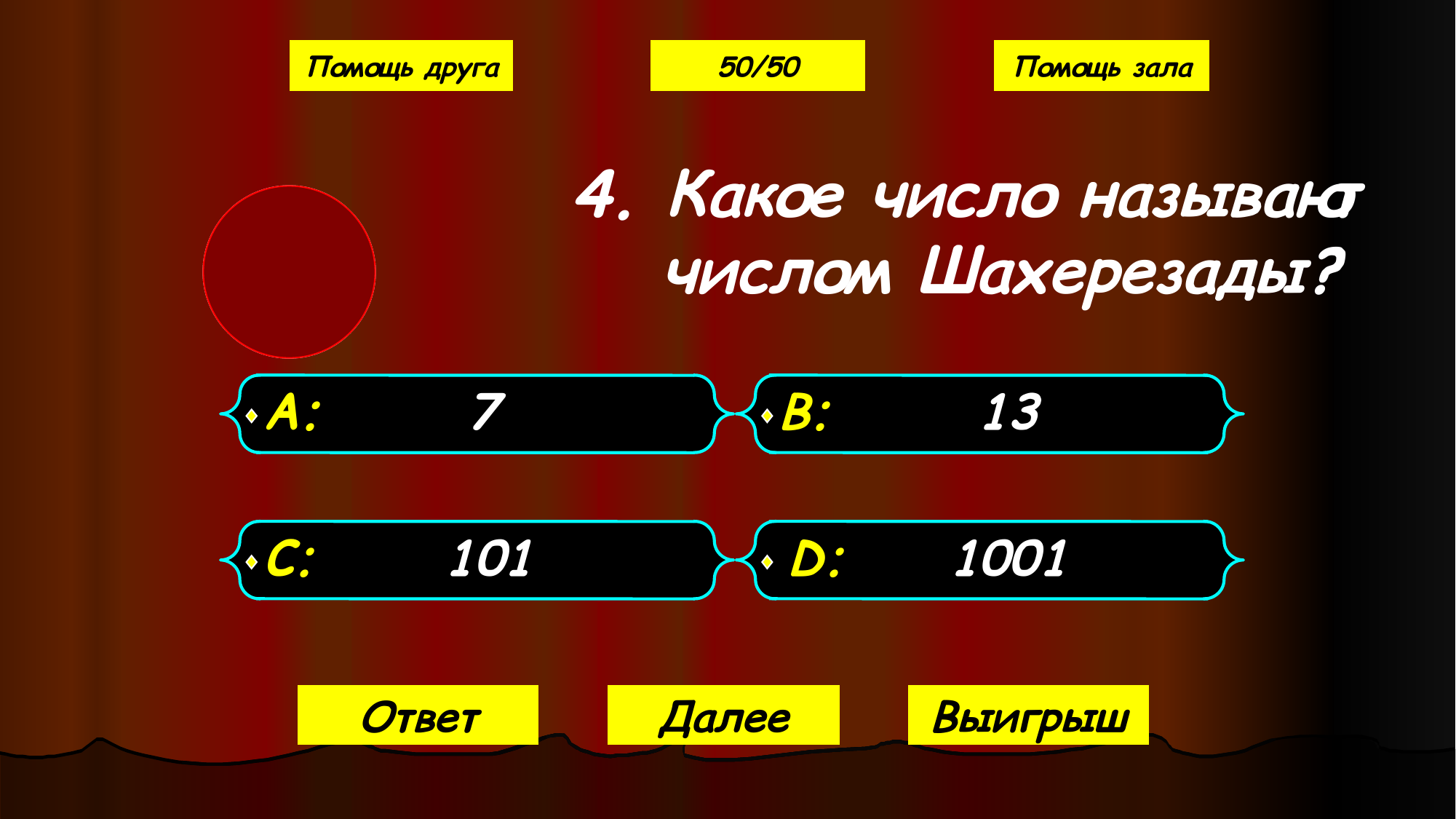

Помощь друга
50/50
Помощь зала
4. Какое число называют числом Шахерезады?

А:       7
В:       13

С:           101

D:     1001

Ответ
Далее
Выигрыш